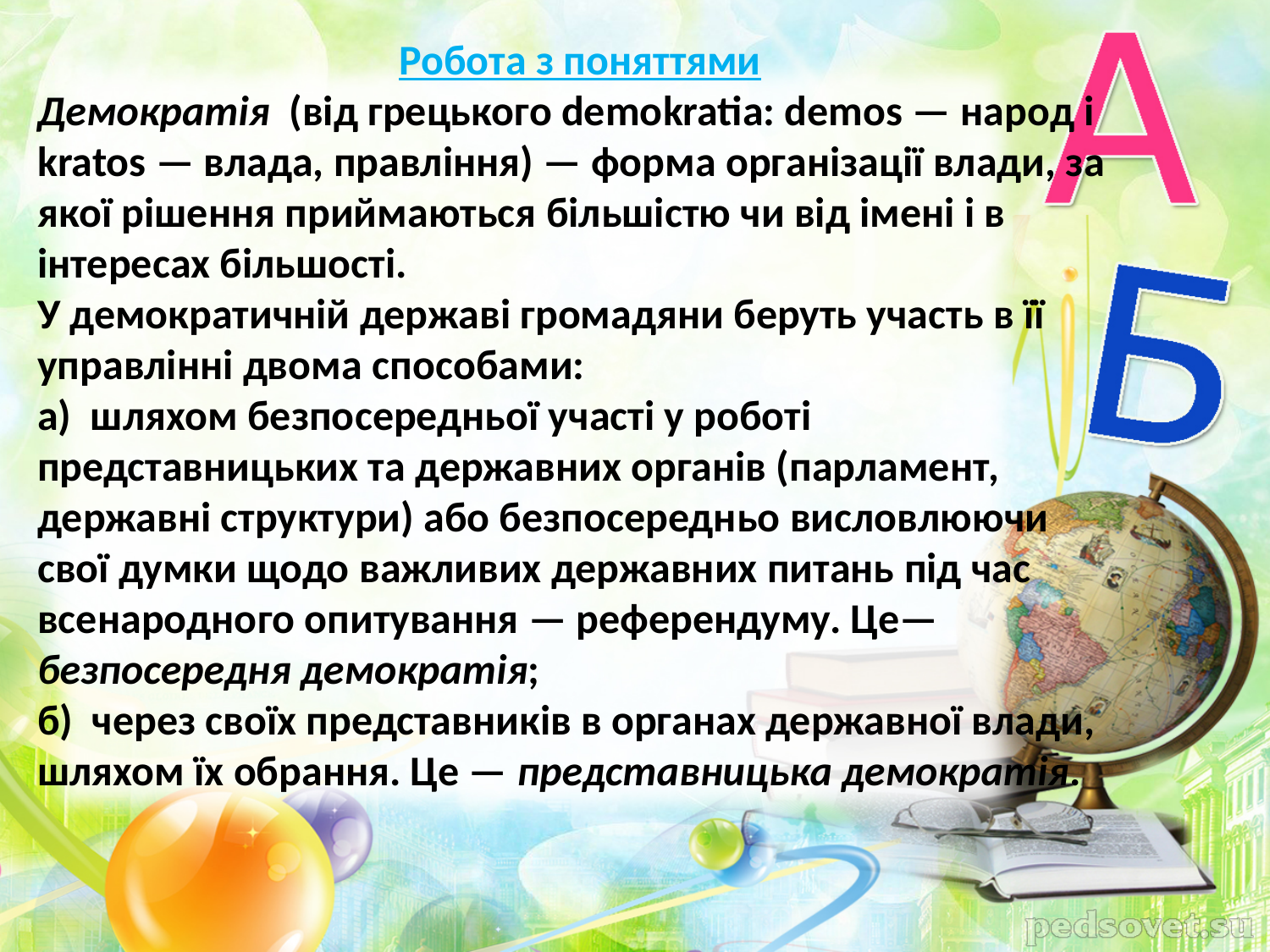

Робота з поняттями
Демократія  (від грецького demokratia: demos — народ і kratos — влада, правління) — форма організації влади, за якої рішення приймаються більшістю чи від імені і в інтересах більшості.
У демократичній державі громадяни беруть участь в її управлінні двома способами:
а)  шляхом безпосередньої участі у роботі представницьких та державних органів (парламент, державні структури) або безпосередньо висловлюючи свої думки щодо важливих державних питань під час всенародного опитування — референдуму. Це—безпосередня демократія;
б)  через своїх представників в органах державної влади, шляхом їх обрання. Це — представницька демократія.